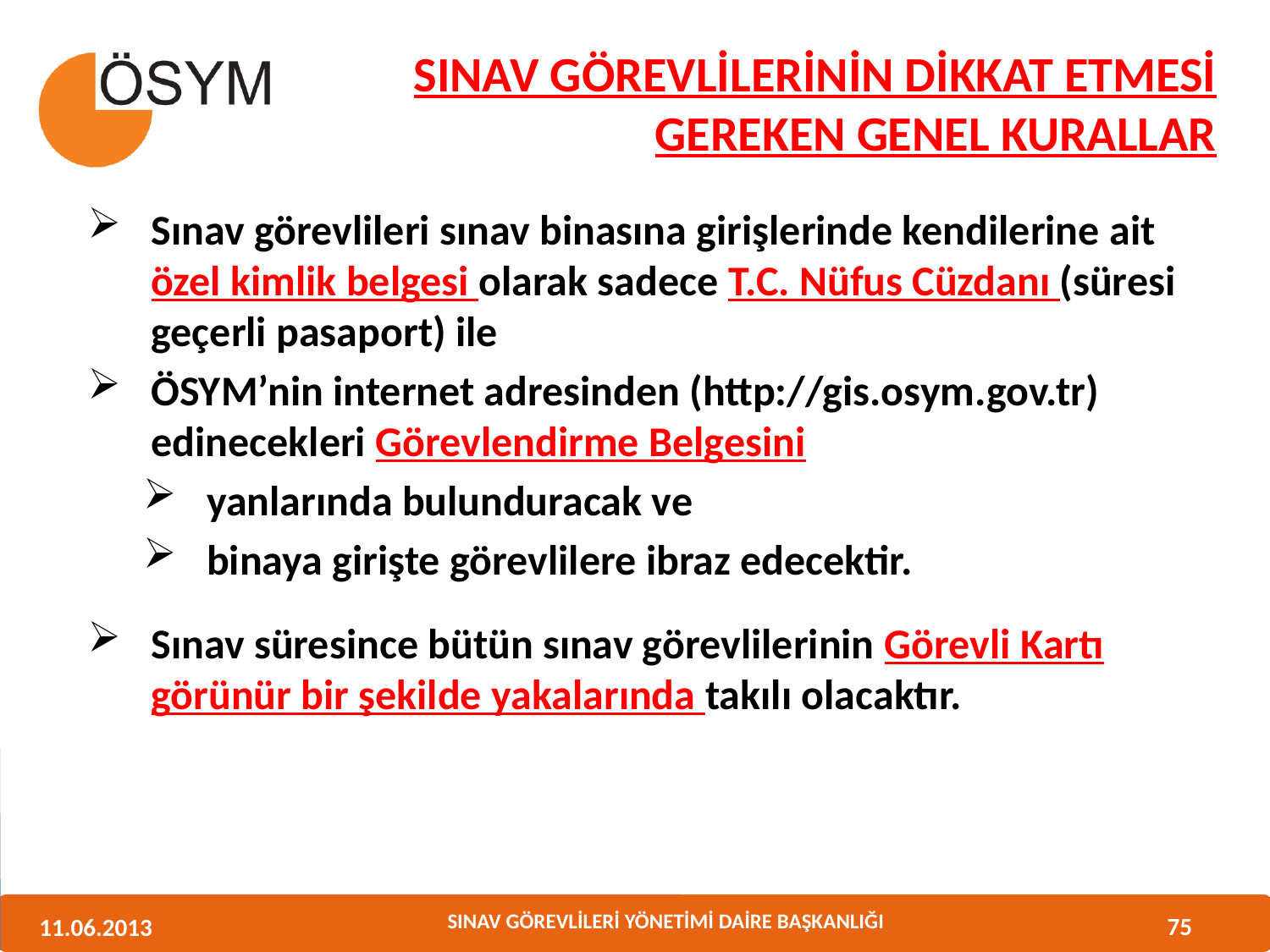

# SINAV GÖREVLİLERİNİN DİKKAT ETMESİ GEREKEN GENEL KURALLAR
Sınav görevlileri sınav binasına girişlerinde kendilerine ait özel kimlik belgesi olarak sadece T.C. Nüfus Cüzdanı (süresi geçerli pasaport) ile
ÖSYM’nin internet adresinden (http://gis.osym.gov.tr)  edinecekleri Görevlendirme Belgesini
yanlarında bulunduracak ve
binaya girişte görevlilere ibraz edecektir.

Sınav süresince bütün sınav görevlilerinin Görevli Kartı görünür bir şekilde yakalarında takılı olacaktır.

75
11.06.2013